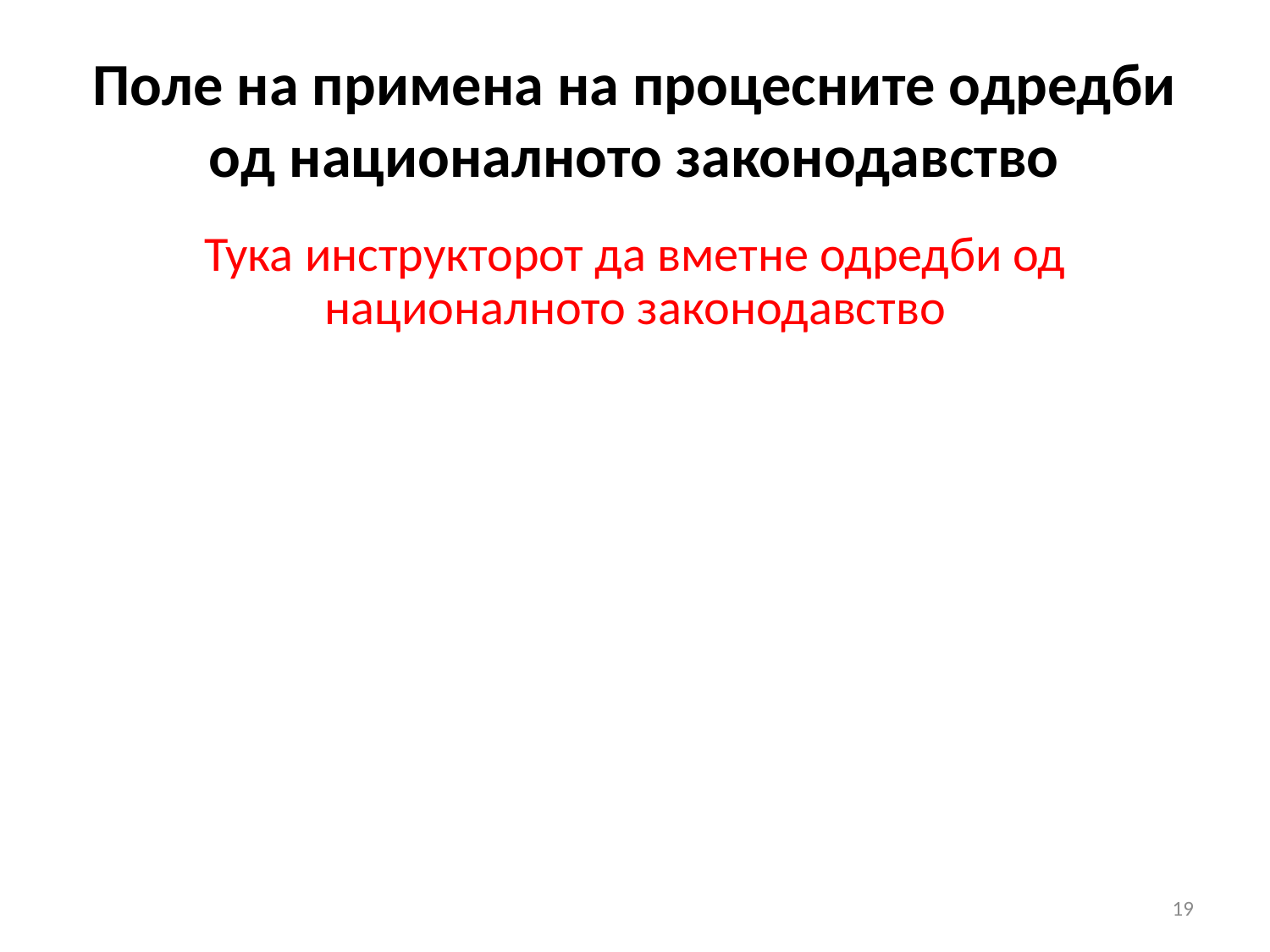

# Поле на примена на процесните одредби од националното законодавство
Тука инструкторот да вметне одредби од националното законодавство
19